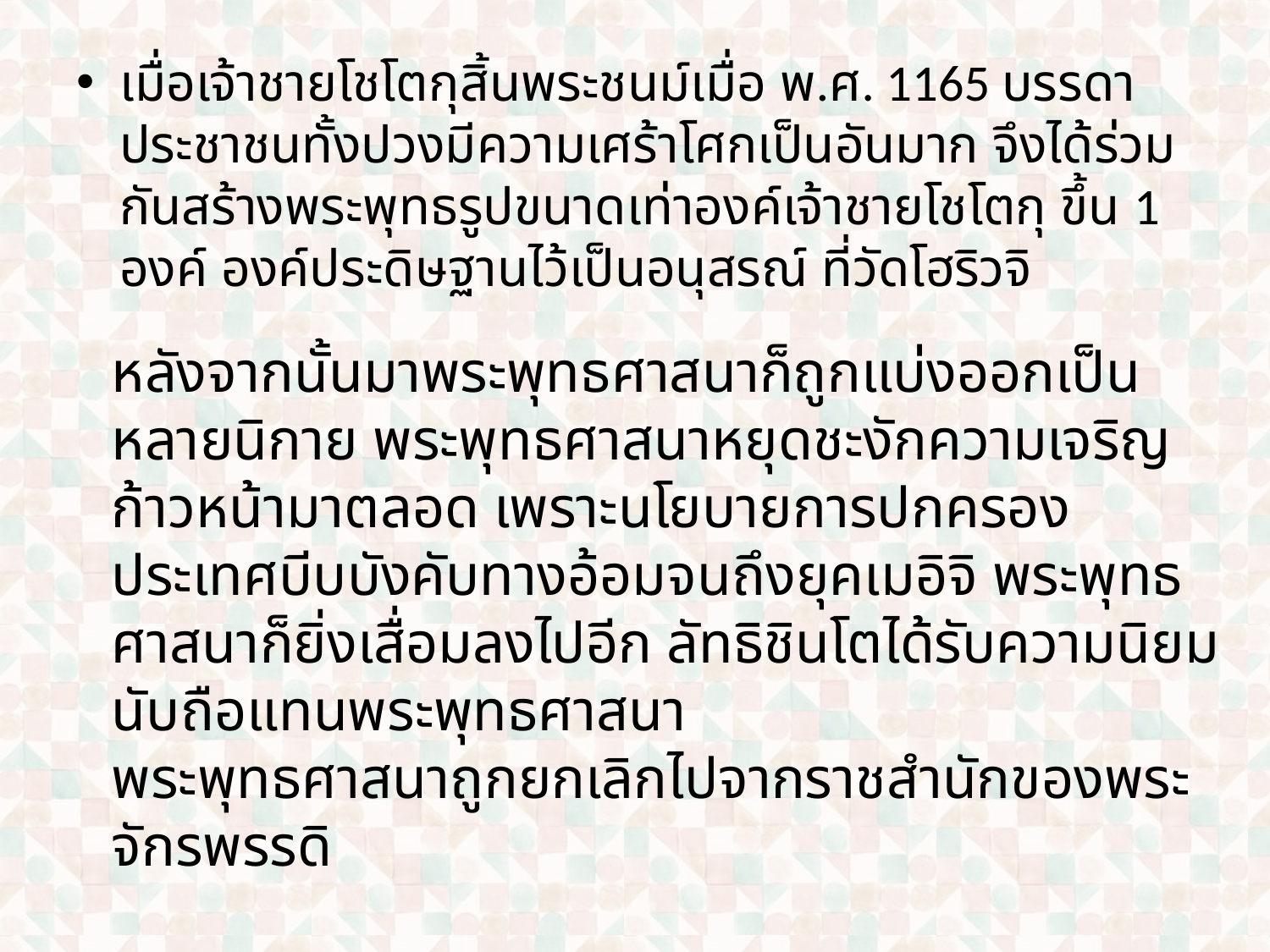

เมื่อเจ้าชายโชโตกุสิ้นพระชนม์เมื่อ พ.ศ. 1165 บรรดาประชาชนทั้งปวงมีความเศร้าโศกเป็นอันมาก จึงได้ร่วมกันสร้างพระพุทธรูปขนาดเท่าองค์เจ้าชายโชโตกุ ขึ้น 1 องค์ องค์ประดิษฐานไว้เป็นอนุสรณ์ ที่วัดโฮริวจิ
หลังจากนั้นมาพระพุทธศาสนาก็ถูกแบ่งออกเป็นหลายนิกาย พระพุทธศาสนาหยุดชะงักความเจริญก้าวหน้ามาตลอด เพราะนโยบายการปกครองประเทศบีบบังคับทางอ้อมจนถึงยุคเมอิจิ พระพุทธศาสนาก็ยิ่งเสื่อมลงไปอีก ลัทธิชินโตได้รับความนิยมนับถือแทนพระพุทธศาสนา 
พระพุทธศาสนาถูกยกเลิกไปจากราชสำนักของพระจักรพรรดิ